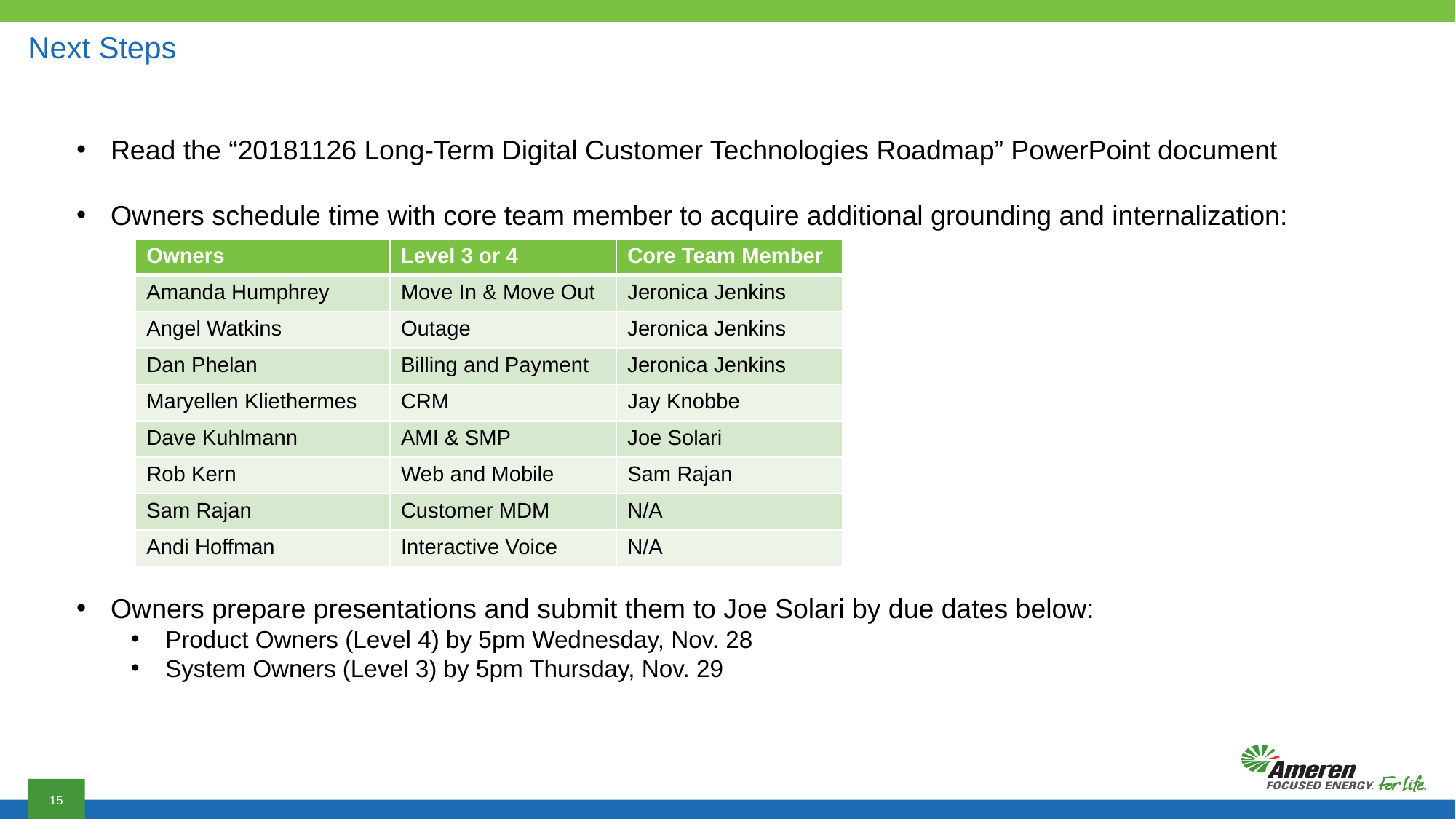

# Next Steps
Read the “20181126 Long-Term Digital Customer Technologies Roadmap” PowerPoint document

Owners schedule time with core team member to acquire additional grounding and internalization:

Owners prepare presentations and submit them to Joe Solari by due dates below:
Product Owners (Level 4) by 5pm Wednesday, Nov. 28
System Owners (Level 3) by 5pm Thursday, Nov. 29
| Owners | Level 3 or 4 | Core Team Member |
| --- | --- | --- |
| Amanda Humphrey | Move In & Move Out | Jeronica Jenkins |
| Angel Watkins | Outage | Jeronica Jenkins |
| Dan Phelan | Billing and Payment | Jeronica Jenkins |
| Maryellen Kliethermes | CRM | Jay Knobbe |
| Dave Kuhlmann | AMI & SMP | Joe Solari |
| Rob Kern | Web and Mobile | Sam Rajan |
| Sam Rajan | Customer MDM | N/A |
| Andi Hoffman | Interactive Voice | N/A |